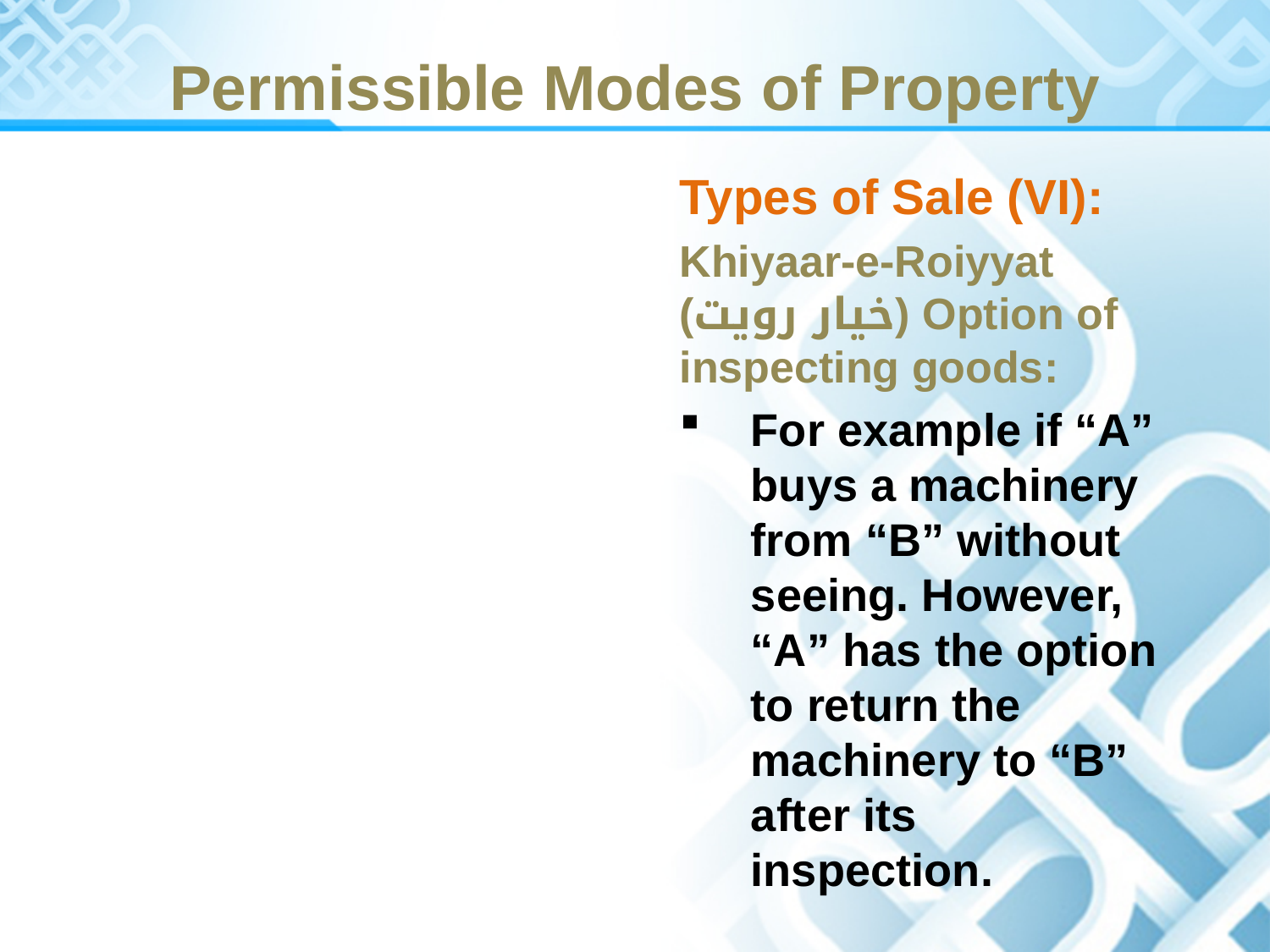

Permissible Modes of Property
Types of Sale (VI):
Khiyaar-e-Roiyyat (خیار رویت) Option of inspecting goods:
For example if “A” buys a machinery from “B” without seeing. However, “A” has the option to return the machinery to “B” after its inspection.